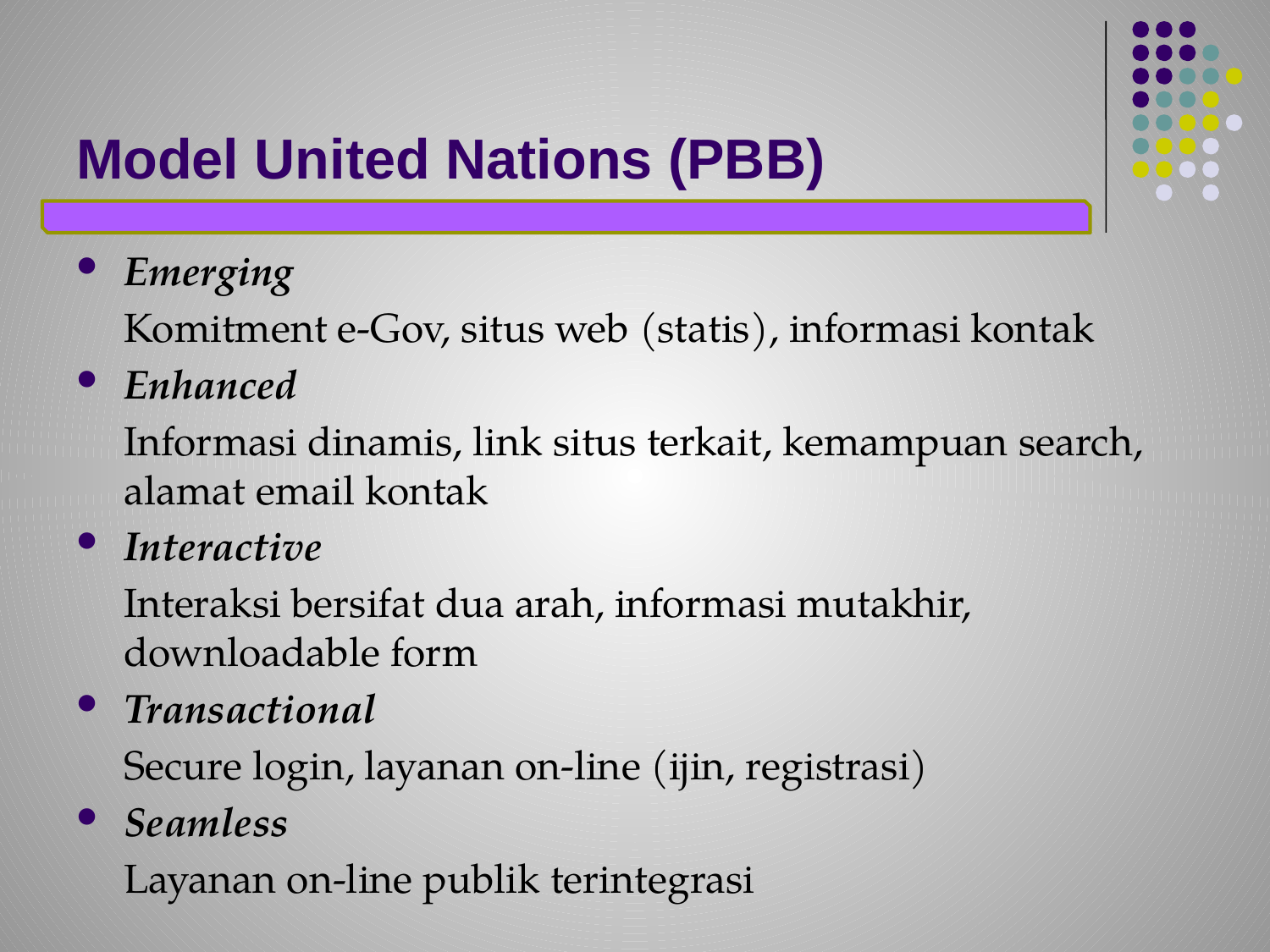

# Model United Nations (PBB)

Emerging
	Komitment e-Gov, situs web (statis), informasi kontak
Enhanced
	Informasi dinamis, link situs terkait, kemampuan search, alamat email kontak
Interactive
	Interaksi bersifat dua arah, informasi mutakhir, downloadable form
Transactional
	Secure login, layanan on-line (ijin, registrasi)
Seamless
	Layanan on-line publik terintegrasi